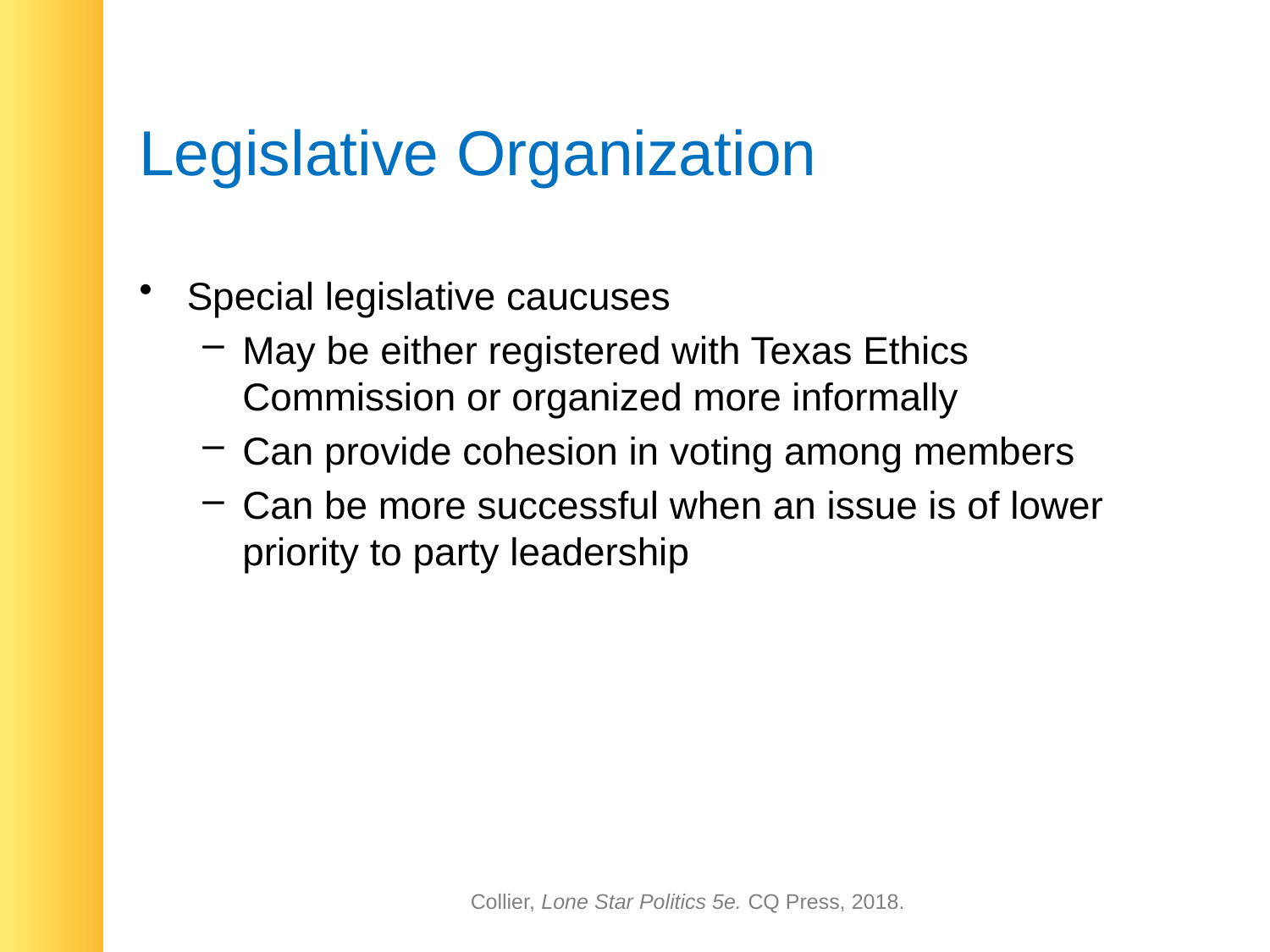

# Legislative Organization
Special legislative caucuses
May be either registered with Texas Ethics Commission or organized more informally
Can provide cohesion in voting among members
Can be more successful when an issue is of lower priority to party leadership
Collier, Lone Star Politics 5e. CQ Press, 2018.